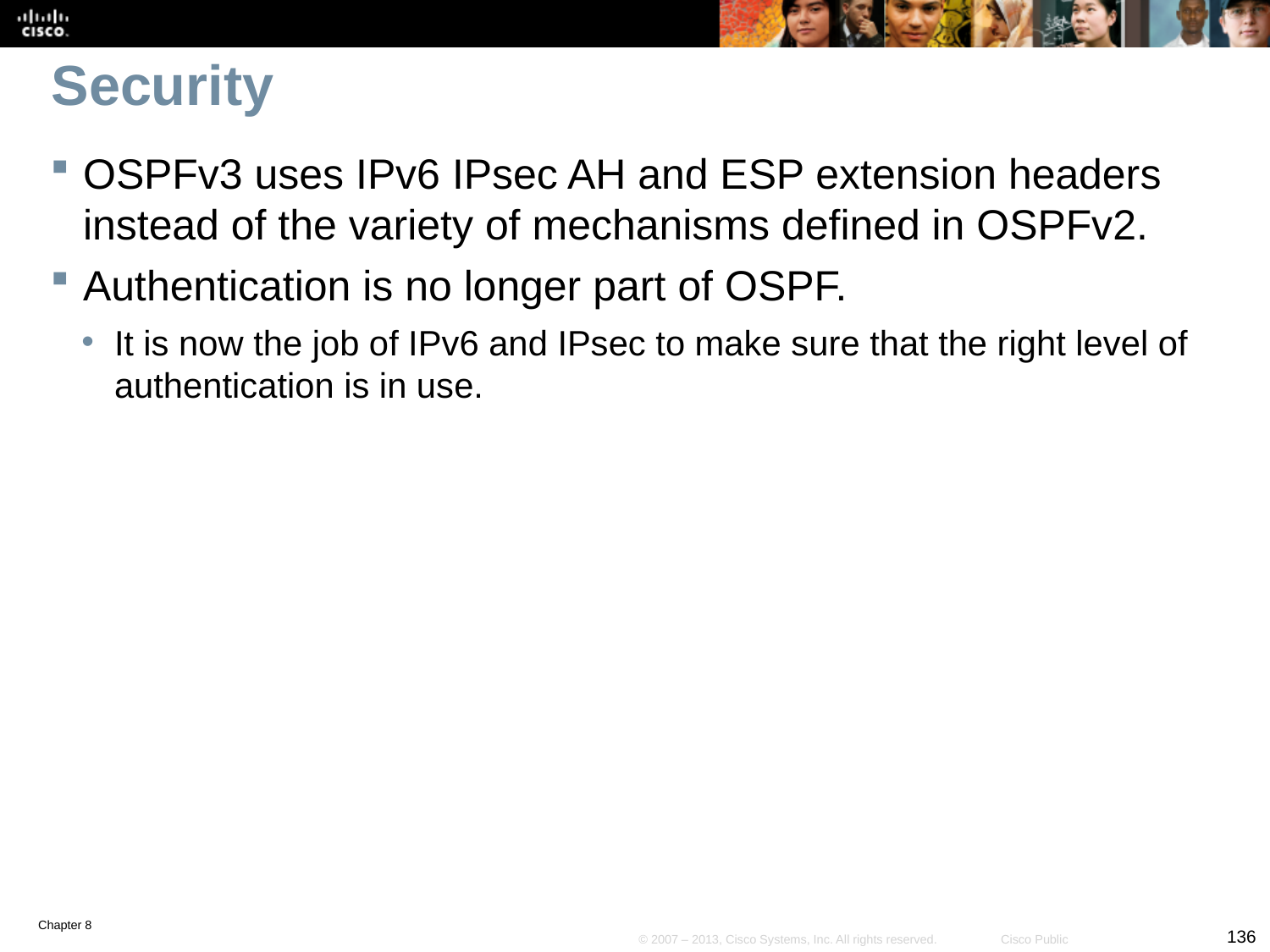

# Security
OSPFv3 uses IPv6 IPsec AH and ESP extension headers instead of the variety of mechanisms defined in OSPFv2.
Authentication is no longer part of OSPF.
It is now the job of IPv6 and IPsec to make sure that the right level of authentication is in use.